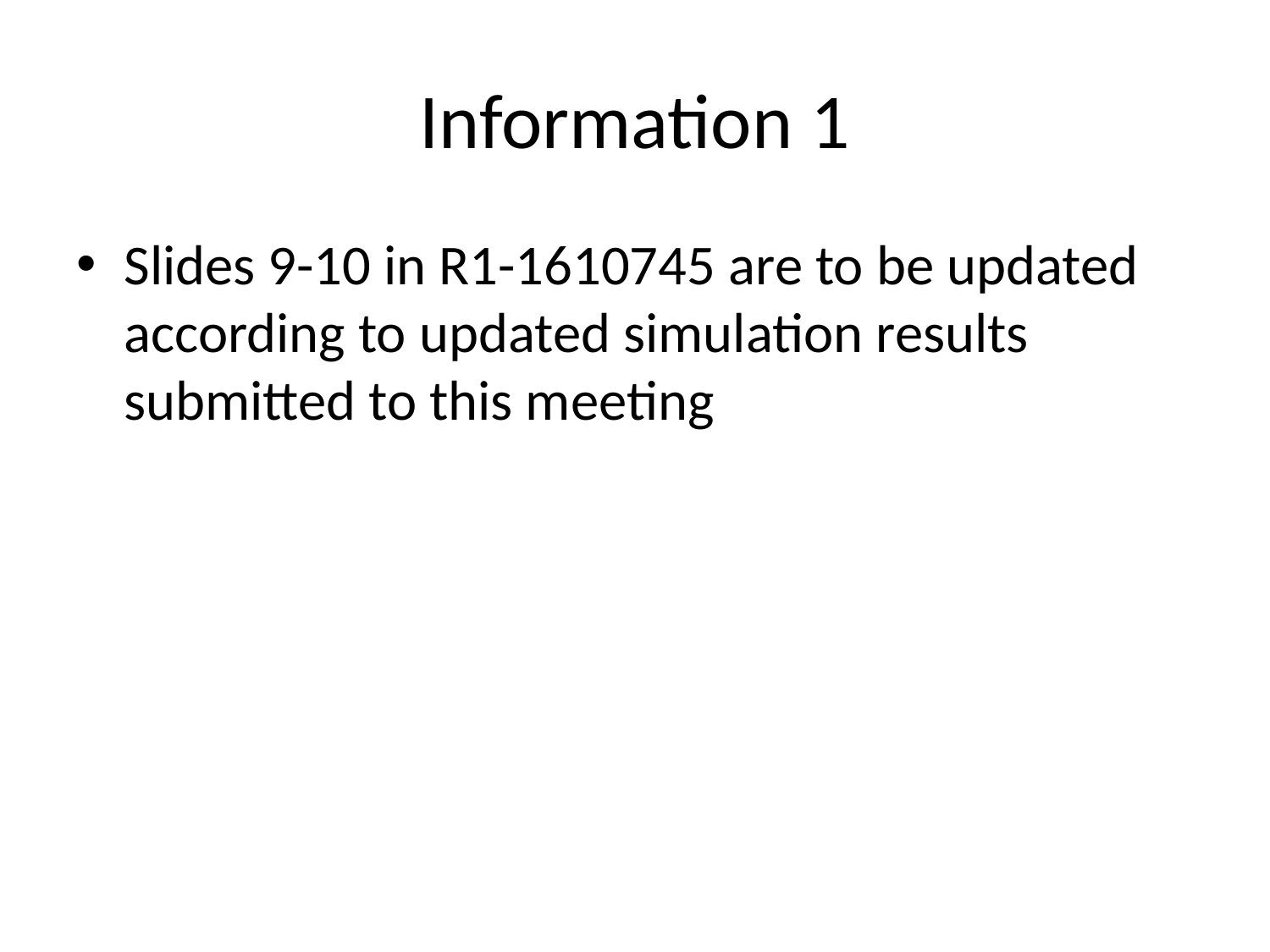

# Information 1
Slides 9-10 in R1-1610745 are to be updated according to updated simulation results submitted to this meeting